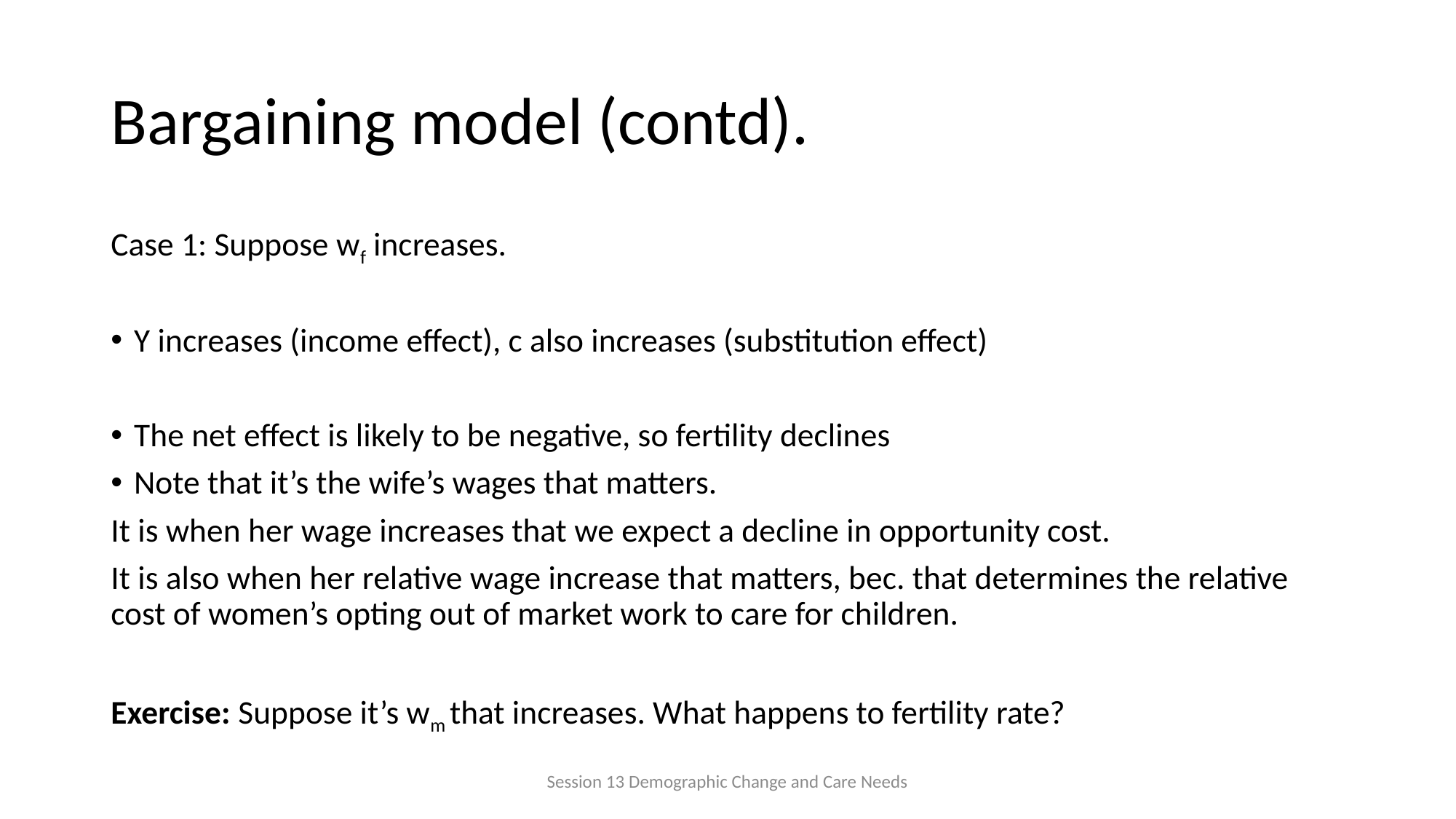

# Bargaining model (contd).
Case 1: Suppose wf increases.

Y increases (income effect), c also increases (substitution effect)

The net effect is likely to be negative, so fertility declines
Note that it’s the wife’s wages that matters.
It is when her wage increases that we expect a decline in opportunity cost.
It is also when her relative wage increase that matters, bec. that determines the relative cost of women’s opting out of market work to care for children.

Exercise: Suppose it’s wm that increases. What happens to fertility rate?

Session 13 Demographic Change and Care Needs